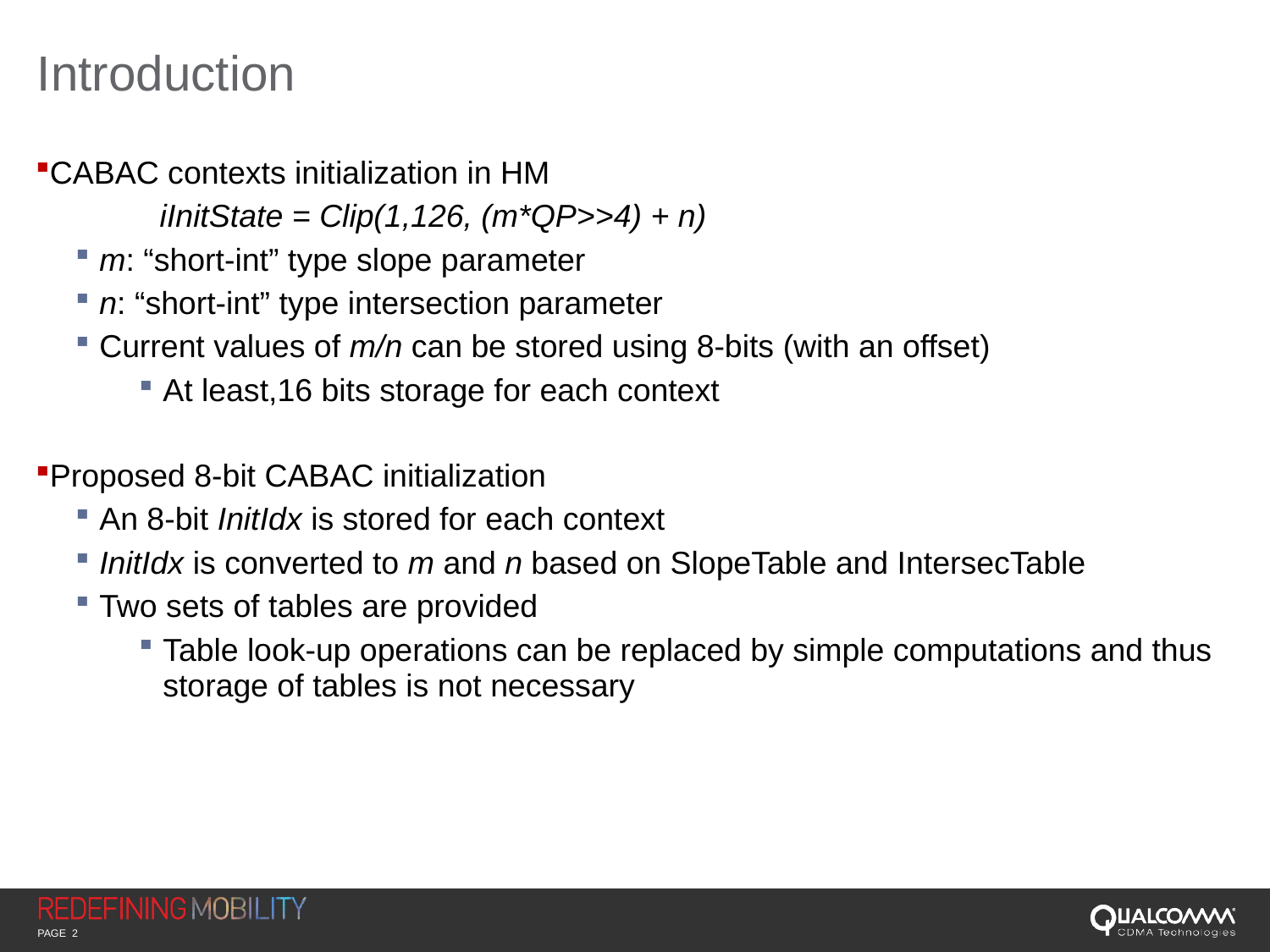

# Introduction
CABAC contexts initialization in HM
              iInitState = Clip(1,126, (m*QP>>4) + n)
m: “short-int” type slope parameter
n: “short-int” type intersection parameter
Current values of m/n can be stored using 8-bits (with an offset)
At least,16 bits storage for each context

Proposed 8-bit CABAC initialization
An 8-bit InitIdx is stored for each context
InitIdx is converted to m and n based on SlopeTable and IntersecTable
Two sets of tables are provided
Table look-up operations can be replaced by simple computations and thus storage of tables is not necessary